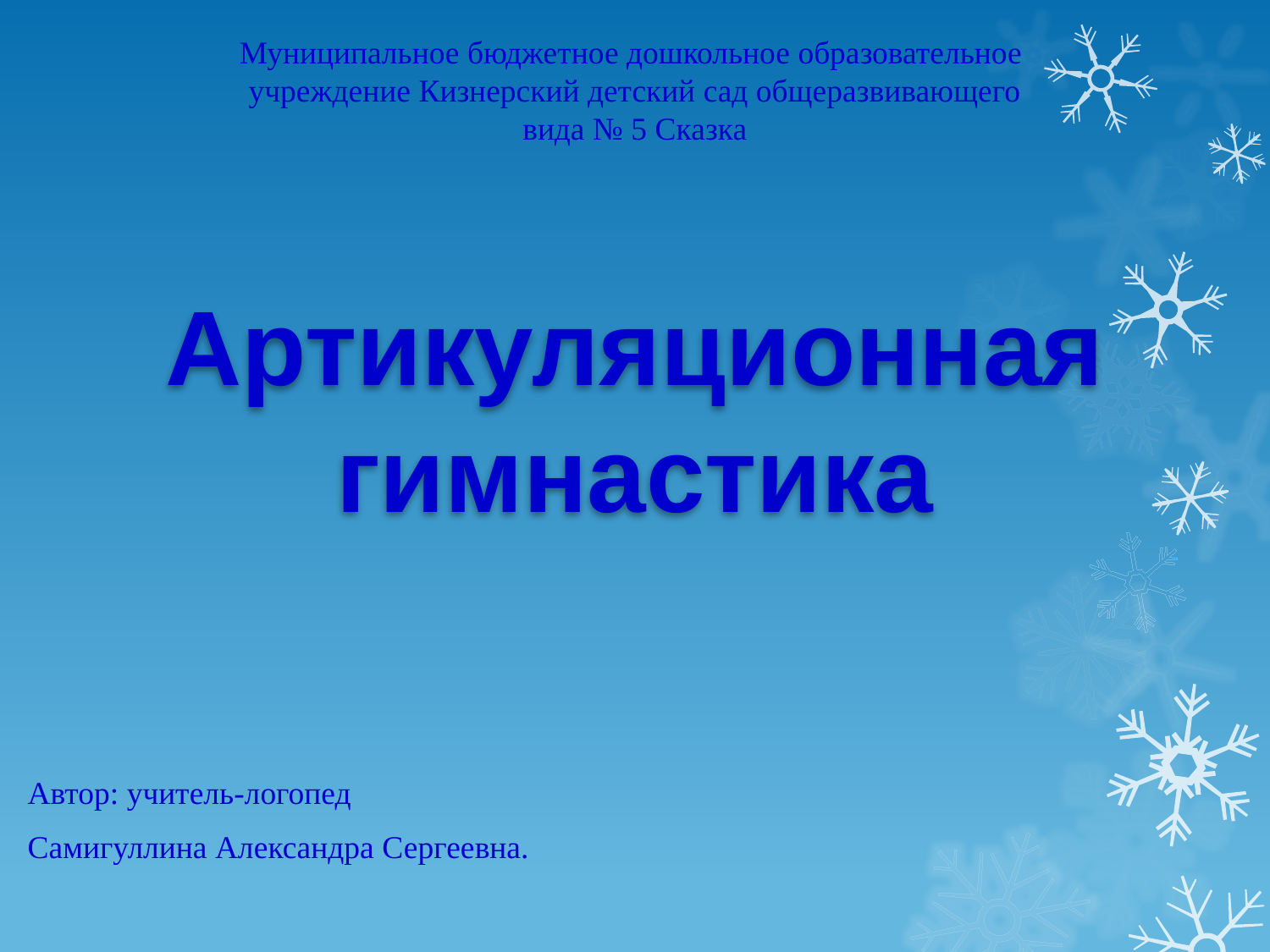

Муниципальное бюджетное дошкольное образовательное  учреждение Кизнерский детский сад общеразвивающего вида № 5 Сказка
# Артикуляционная гимнастика
Автор: учитель-логопед
Самигуллина Александра Сергеевна.